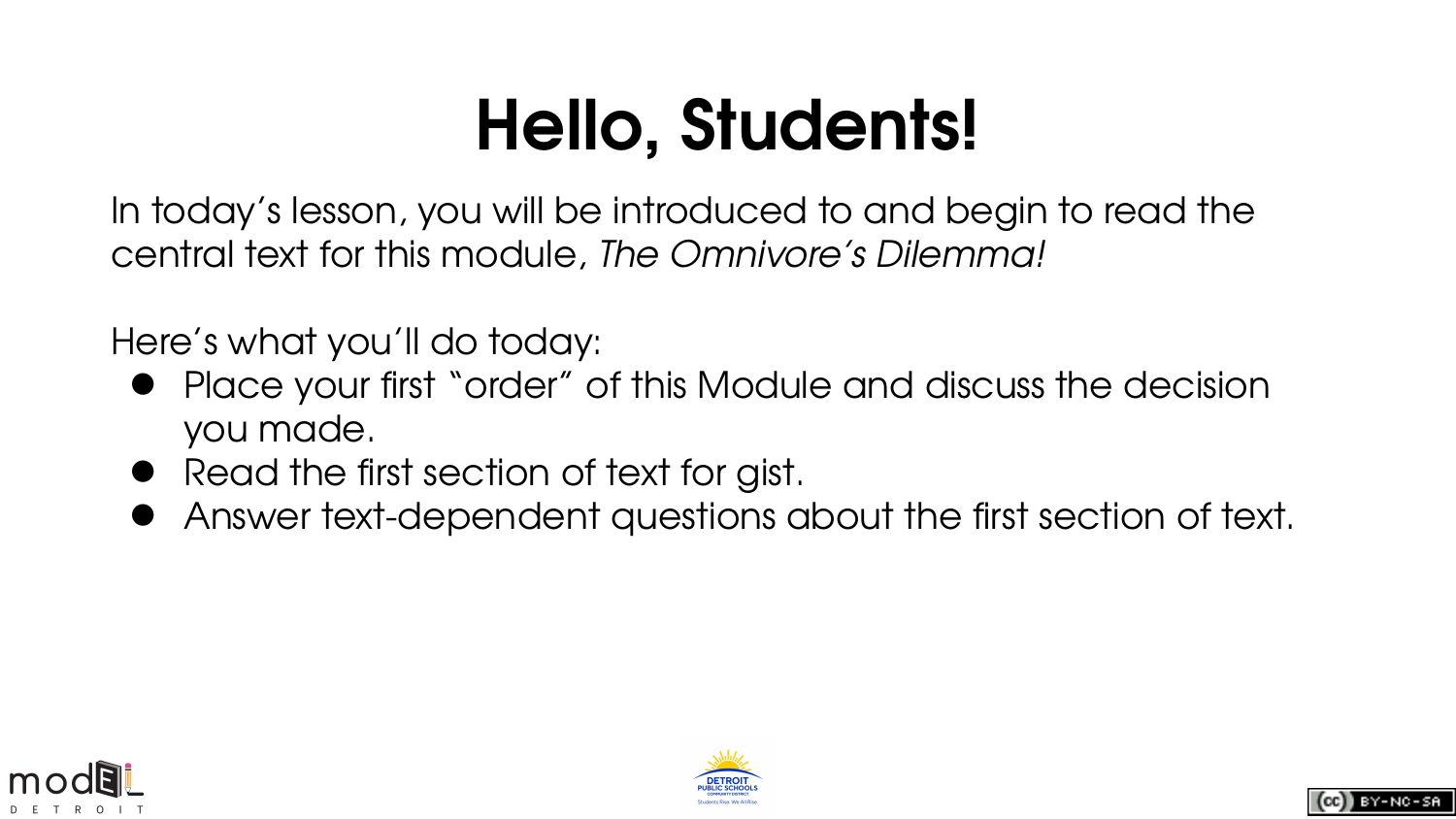

# Hello, Students!
In today’s lesson, you will be introduced to and begin to read the central text for this module, The Omnivore’s Dilemma!

Here’s what you’ll do today:
Place your first “order” of this Module and discuss the decision you made.
Read the first section of text for gist.
Answer text-dependent questions about the first section of text.